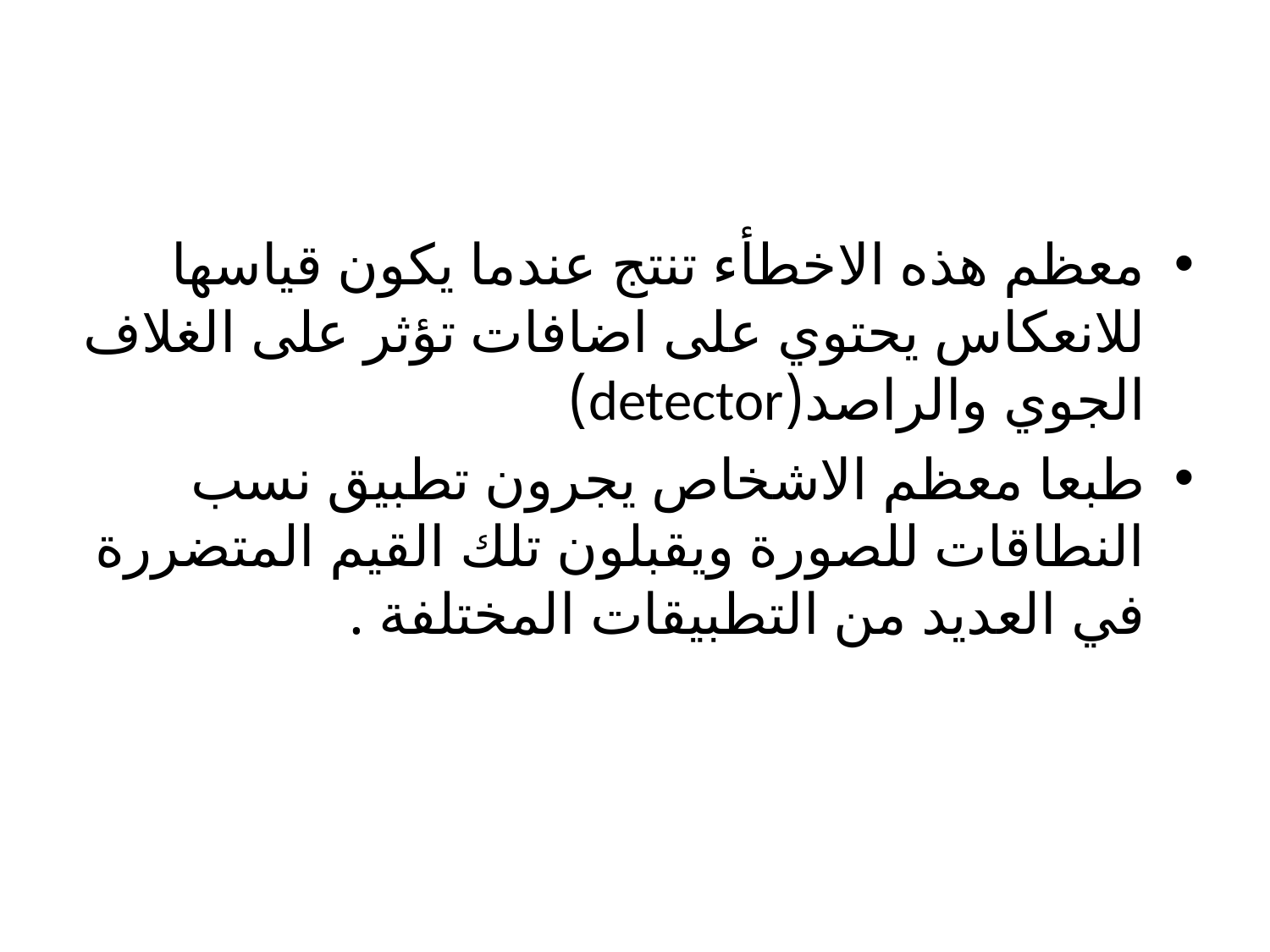

معظم هذه الاخطأء تنتج عندما يكون قياسها للانعكاس يحتوي على اضافات تؤثر على الغلاف الجوي والراصد(detector)
طبعا معظم الاشخاص يجرون تطبيق نسب النطاقات للصورة ويقبلون تلك القيم المتضررة في العديد من التطبيقات المختلفة .